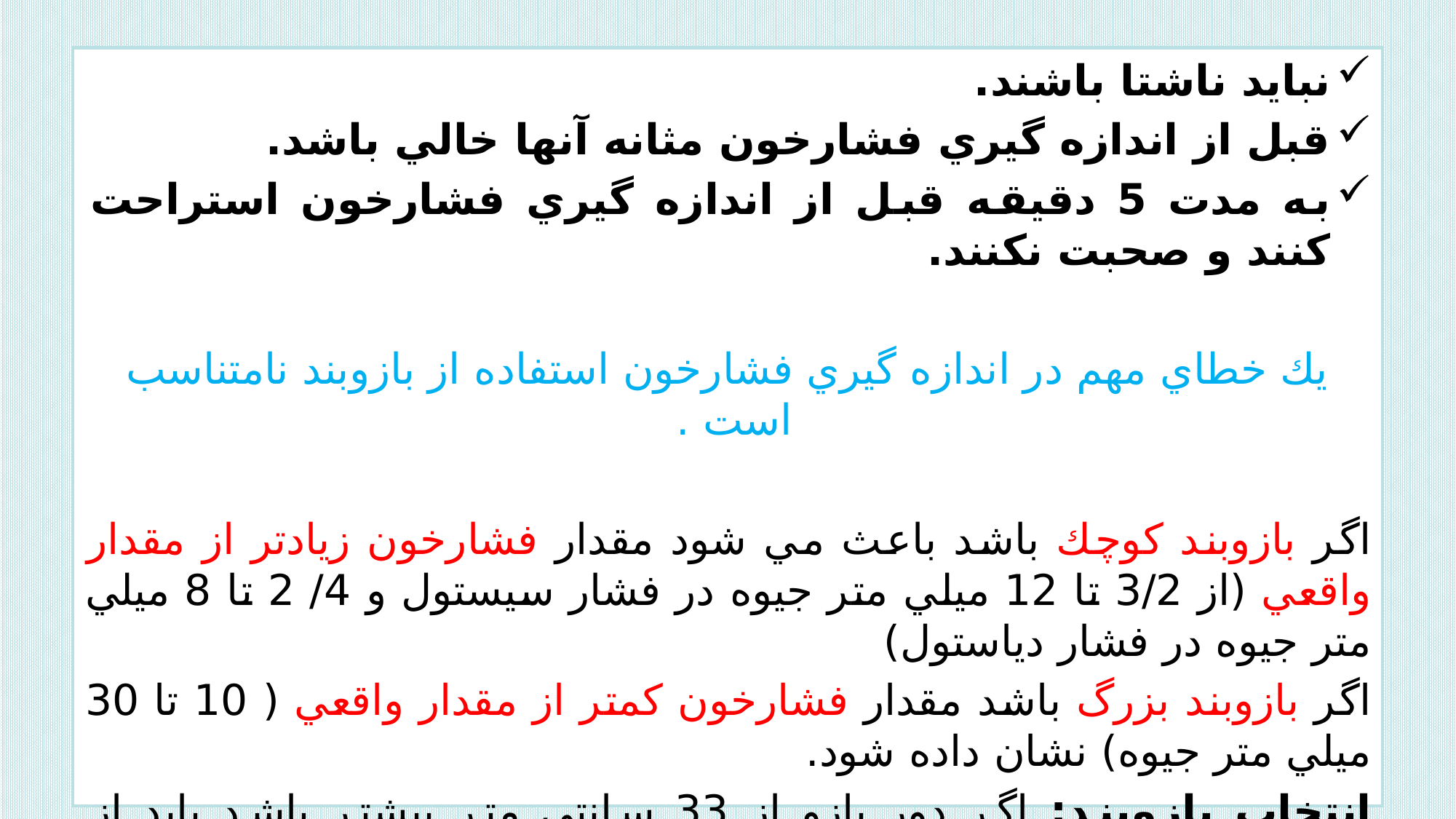

نبايد ناشتا باشند.
قبل از اندازه گيري فشارخون مثانه آنها خالي باشد.
به مدت 5 دقيقه قبل از اندازه گيري فشارخون استراحت كنند و صحبت نكنند.

يك خطاي مهم در اندازه گيري فشارخون استفاده از بازوبند نامتناسب است .

اگر بازوبند كوچك باشد باعث مي شود مقدار فشارخون زيادتر از مقدار واقعي (از 3/2 تا 12 ميلي متر جيوه در فشار سيستول و 4/ 2 تا 8 ميلي متر جيوه در فشار دياستول)
اگر بازوبند بزرگ باشد مقدار فشارخون كمتر از مقدار واقعي ( 10 تا 30 ميلي متر جيوه) نشان داده شود.
انتخاب بازوبند: اگر دور بازو از 33 سانتي متر بيشتر باشد بايد از بازوبند بزرگتر بجاي استاندارد استفاده كرد .